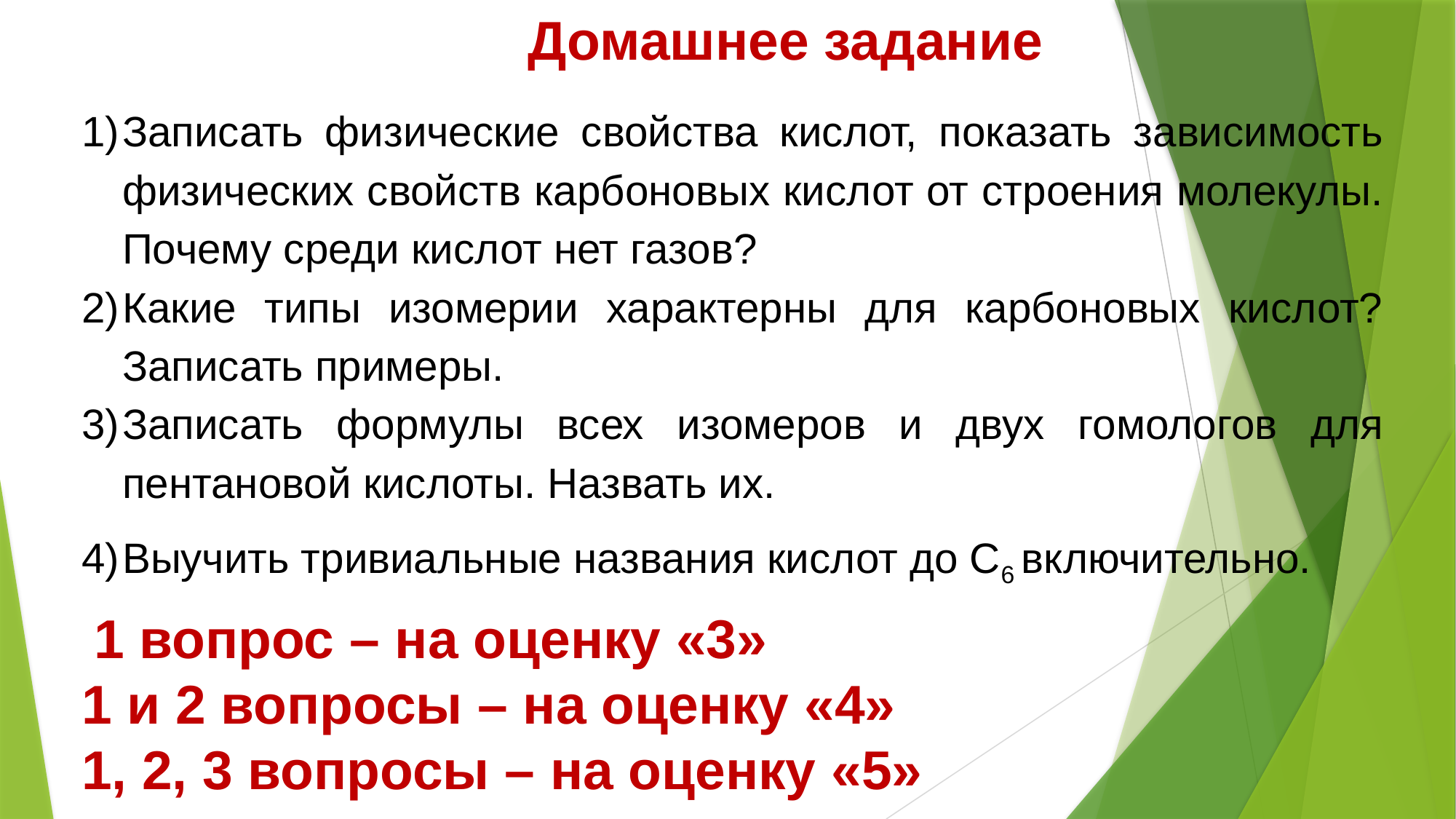

Домашнее задание
Записать физические свойства кислот, показать зависимость физических свойств карбоновых кислот от строения молекулы. Почему среди кислот нет газов?
Какие типы изомерии характерны для карбоновых кислот? Записать примеры.
Записать формулы всех изомеров и двух гомологов для пентановой кислоты. Назвать их.
Выучить тривиальные названия кислот до С6 включительно.
  1 вопрос – на оценку «3»
1 и 2 вопросы – на оценку «4»
1, 2, 3 вопросы – на оценку «5»